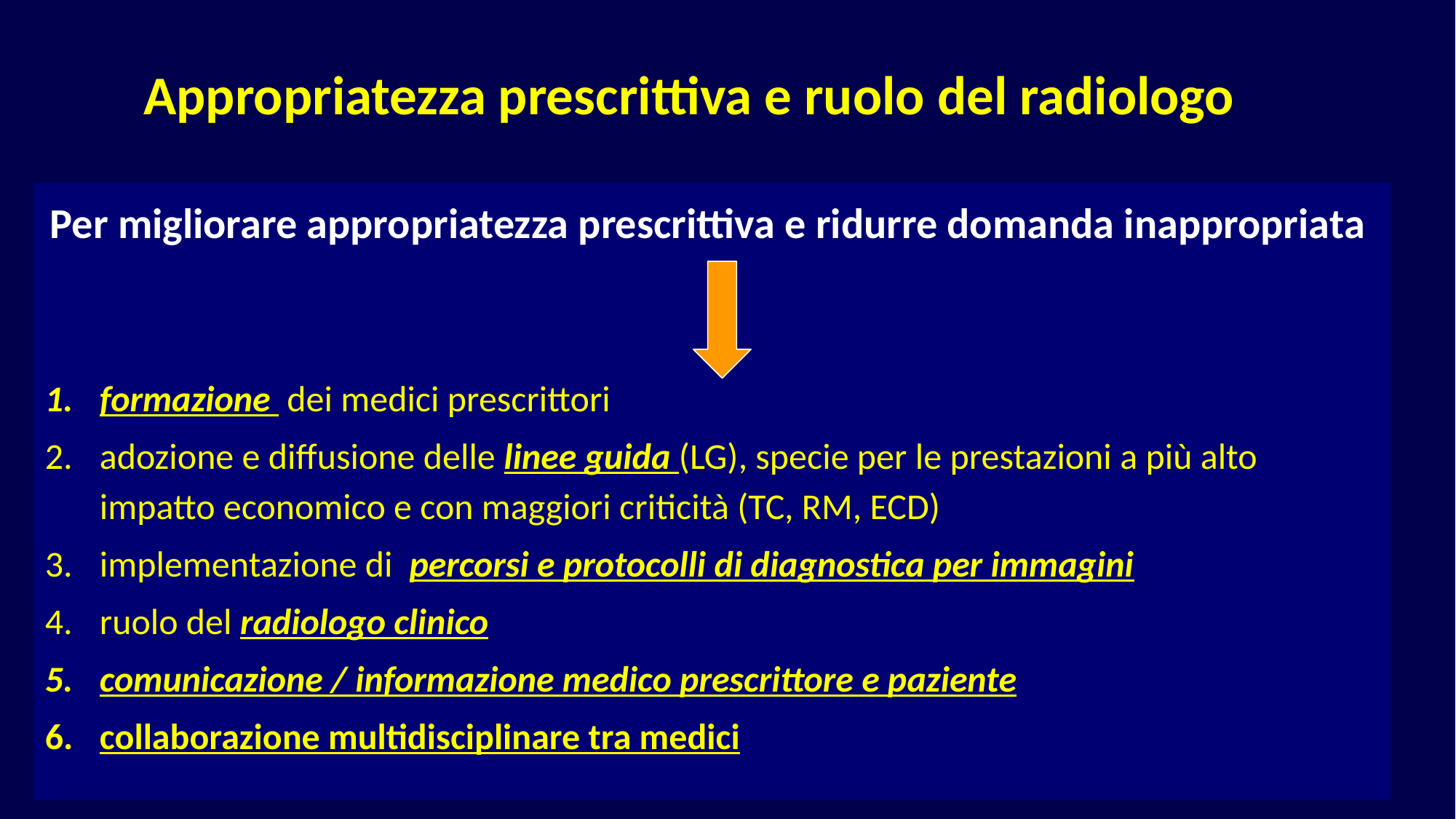

Appropriatezza prescrittiva e ruolo del radiologo
Per migliorare appropriatezza prescrittiva e ridurre domanda inappropriata

formazione  dei medici prescrittori
adozione e diffusione delle linee guida (LG), specie per le prestazioni a più alto impatto economico e con maggiori criticità (TC, RM, ECD)
implementazione di  percorsi e protocolli di diagnostica per immagini
ruolo del radiologo clinico
comunicazione / informazione medico prescrittore e paziente
collaborazione multidisciplinare tra medici